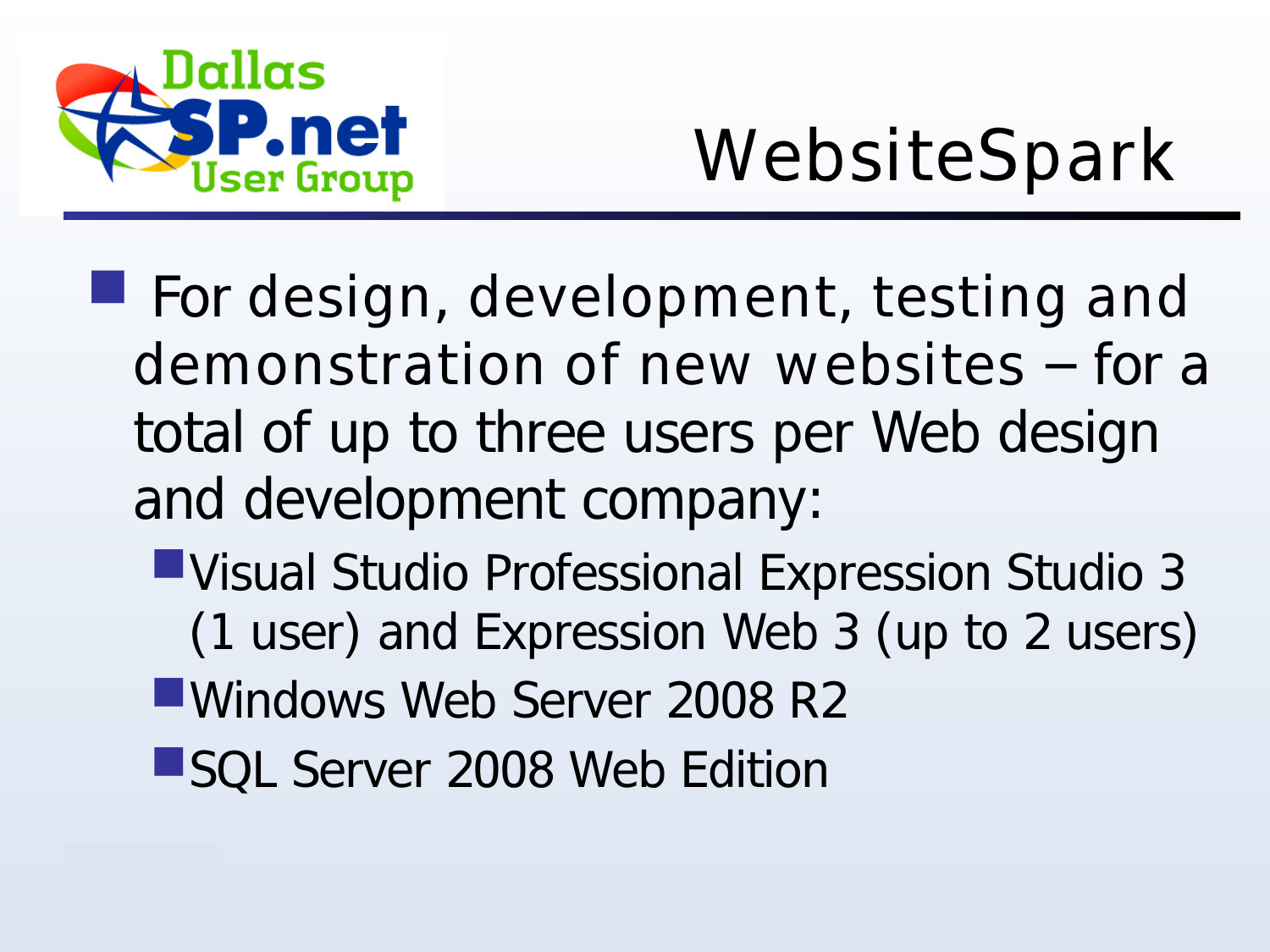

WebsiteSpark
 For design, development, testing and demonstration of new websites – for a total of up to three users per Web design and development company:
Visual Studio Professional Expression Studio 3 (1 user) and Expression Web 3 (up to 2 users)
Windows Web Server 2008 R2
SQL Server 2008 Web Edition

http://www.microsoft.com/wec/
websitespark